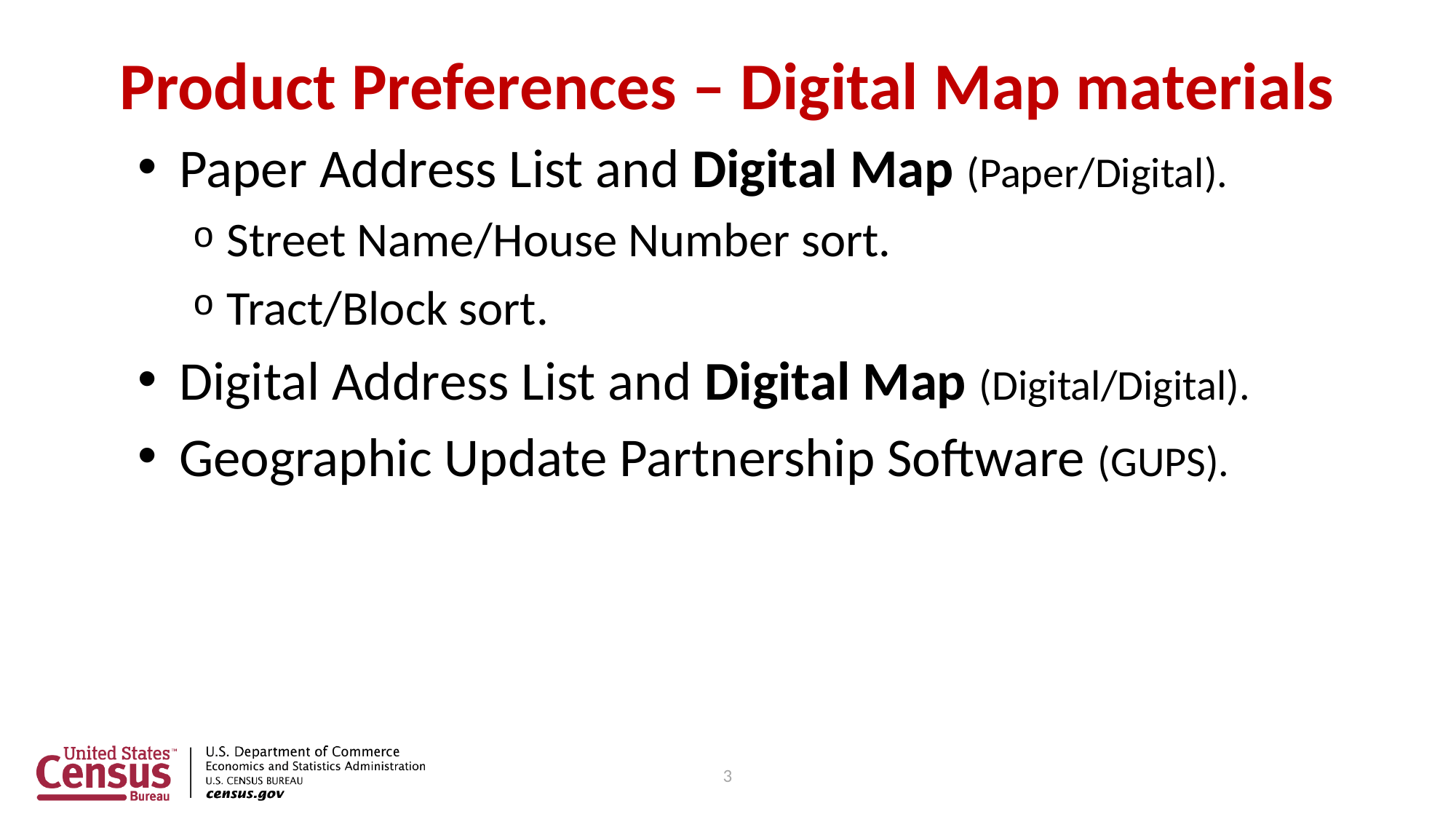

# Product Preferences – Digital Map materials
Paper Address List and Digital Map (Paper/Digital).
Street Name/House Number sort.
Tract/Block sort.
Digital Address List and Digital Map (Digital/Digital).
Geographic Update Partnership Software (GUPS).

3